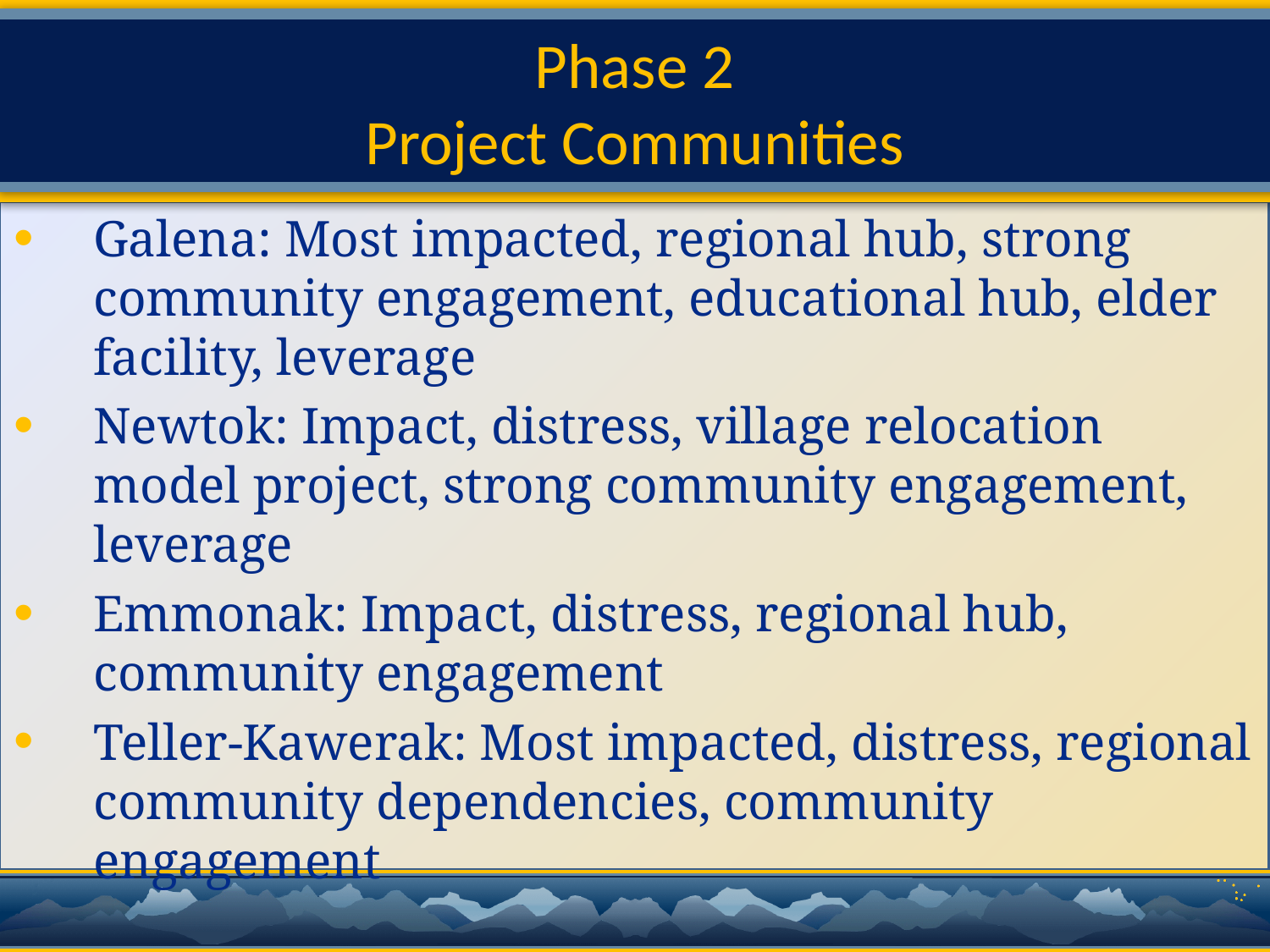

# Phase 2 Project Communities
Galena: Most impacted, regional hub, strong community engagement, educational hub, elder facility, leverage
Newtok: Impact, distress, village relocation model project, strong community engagement, leverage
Emmonak: Impact, distress, regional hub, community engagement
Teller-Kawerak: Most impacted, distress, regional community dependencies, community engagement